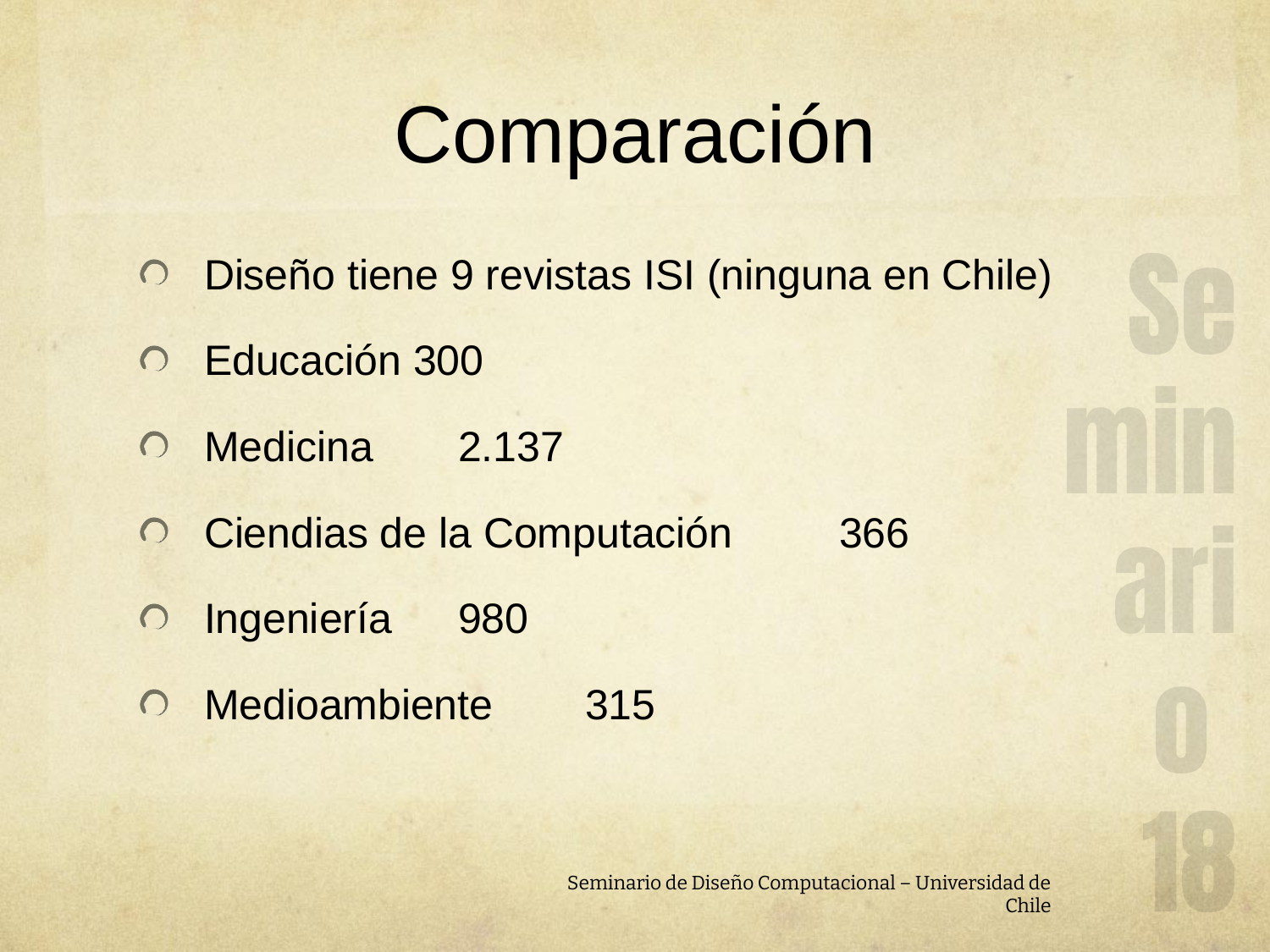

# Comparación
 Seminario 18
Diseño tiene 9 revistas ISI (ninguna en Chile)
Educación 300
Medicina	2.137
Ciendias de la Computación	366
Ingeniería	980
Medioambiente	315
Seminario de Diseño Computacional – Universidad de Chile